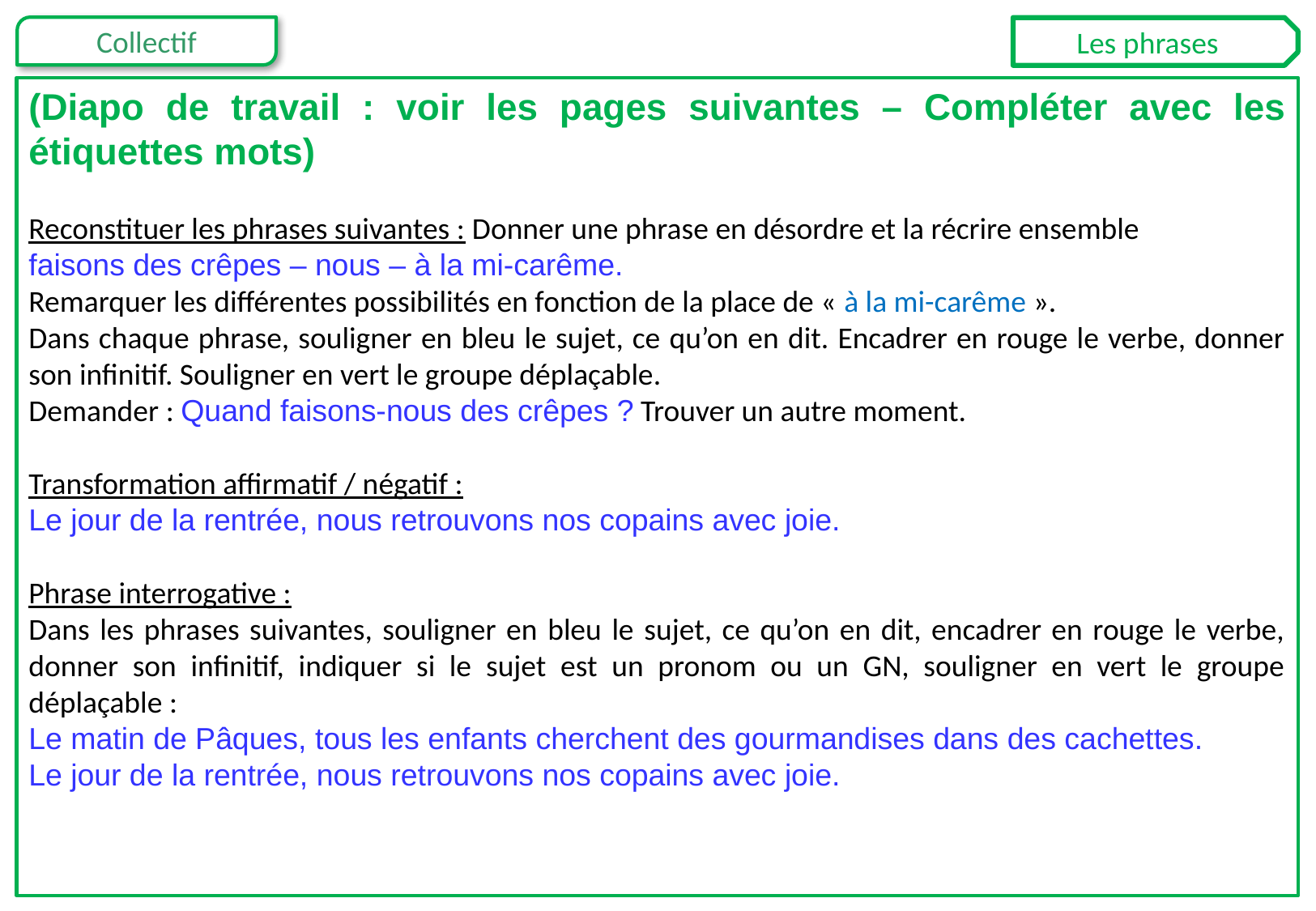

Les phrases
(Diapo de travail : voir les pages suivantes – Compléter avec les étiquettes mots)

Reconstituer les phrases suivantes : Donner une phrase en désordre et la récrire ensemble
faisons des crêpes – nous – à la mi-carême.
Remarquer les différentes possibilités en fonction de la place de « à la mi-carême ».
Dans chaque phrase, souligner en bleu le sujet, ce qu’on en dit. Encadrer en rouge le verbe, donner son infinitif. Souligner en vert le groupe déplaçable.
Demander : Quand faisons-nous des crêpes ? Trouver un autre moment.

Transformation affirmatif / négatif :
Le jour de la rentrée, nous retrouvons nos copains avec joie.

Phrase interrogative :
Dans les phrases suivantes, souligner en bleu le sujet, ce qu’on en dit, encadrer en rouge le verbe, donner son infinitif, indiquer si le sujet est un pronom ou un GN, souligner en vert le groupe déplaçable :
Le matin de Pâques, tous les enfants cherchent des gourmandises dans des cachettes.
Le jour de la rentrée, nous retrouvons nos copains avec joie.